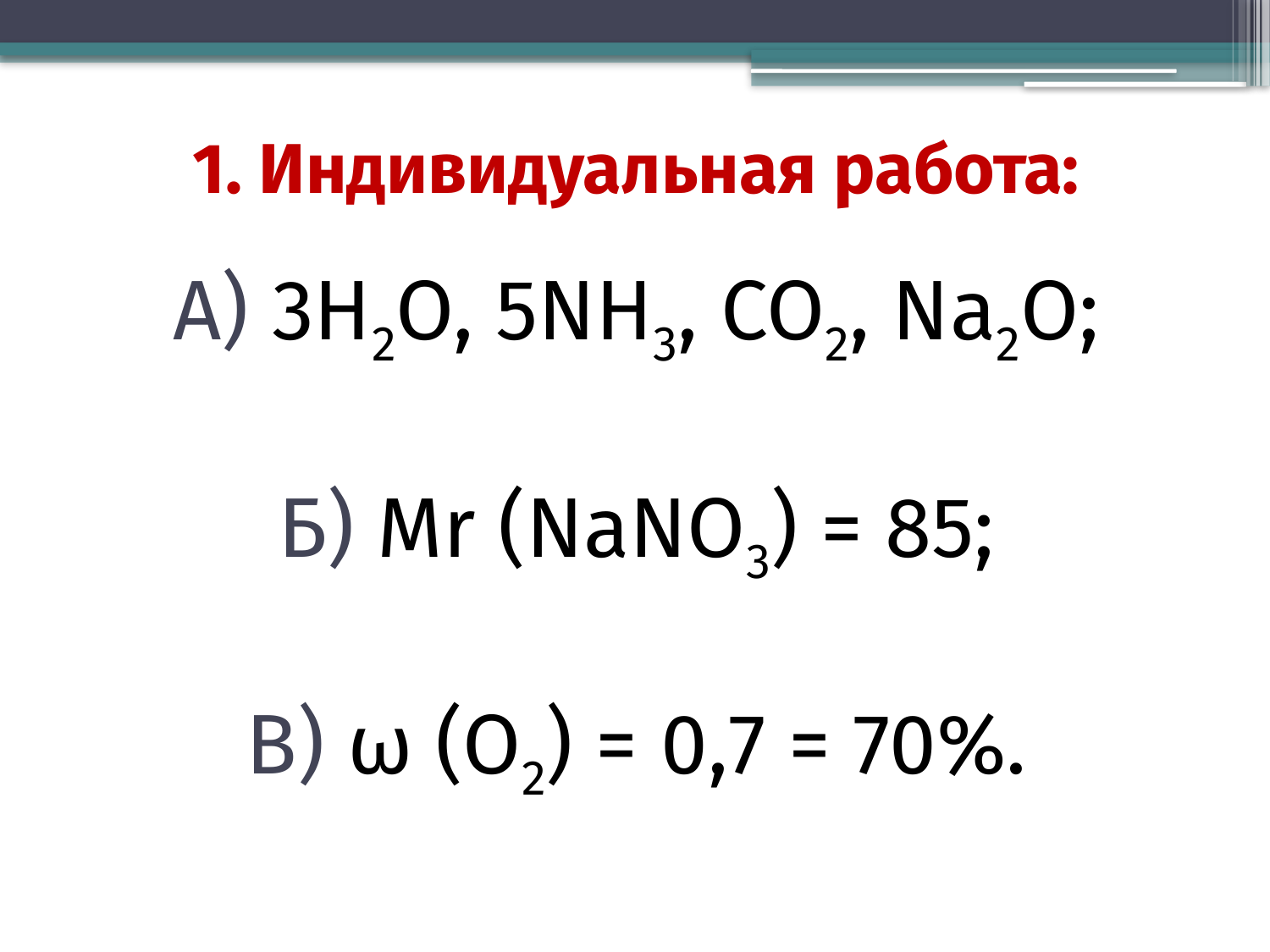

1. Индивидуальная работа:
# А) 3H2O, 5NH3, CO2, Na2O; Б) Mr (NaNO3) = 85; В) ω (O2) = 0,7 = 70%.